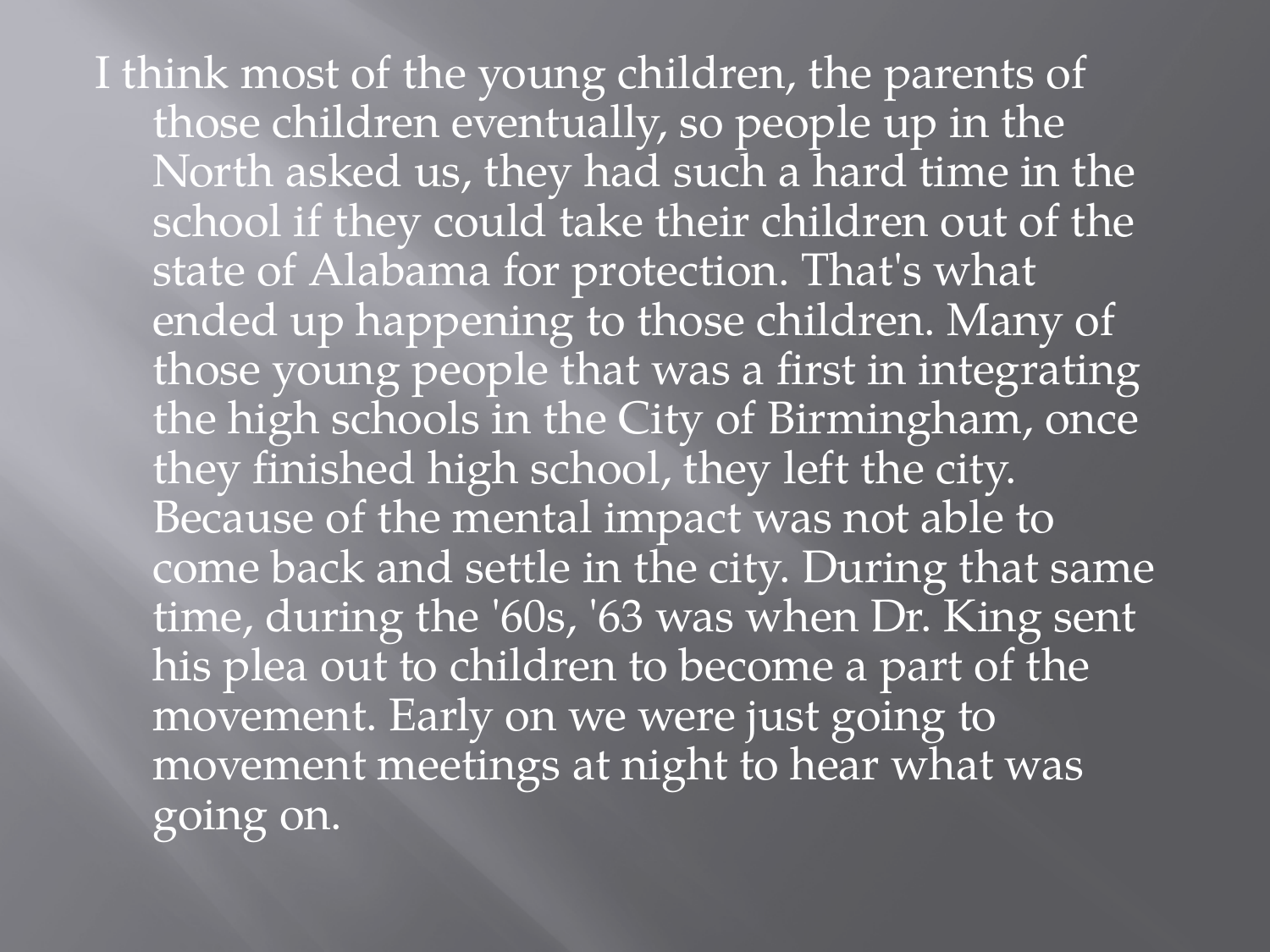

I think most of the young children, the parents of those children eventually, so people up in the North asked us, they had such a hard time in the school if they could take their children out of the state of Alabama for protection. That's what ended up happening to those children. Many of those young people that was a first in integrating the high schools in the City of Birmingham, once they finished high school, they left the city. Because of the mental impact was not able to come back and settle in the city. During that same time, during the '60s, '63 was when Dr. King sent his plea out to children to become a part of the movement. Early on we were just going to movement meetings at night to hear what was going on.